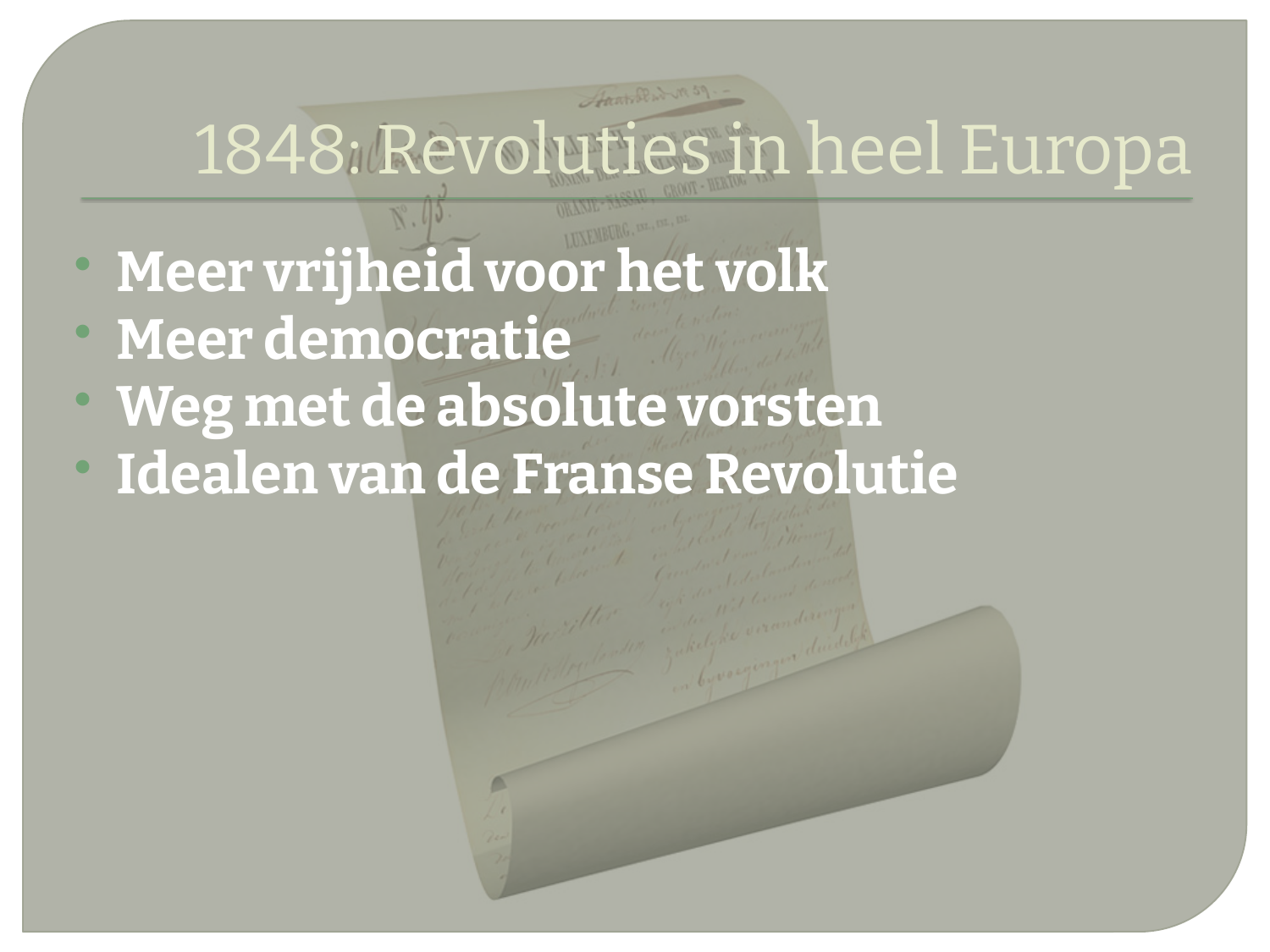

# 1848: Revoluties in heel Europa
Meer vrijheid voor het volk
Meer democratie
Weg met de absolute vorsten
Idealen van de Franse Revolutie